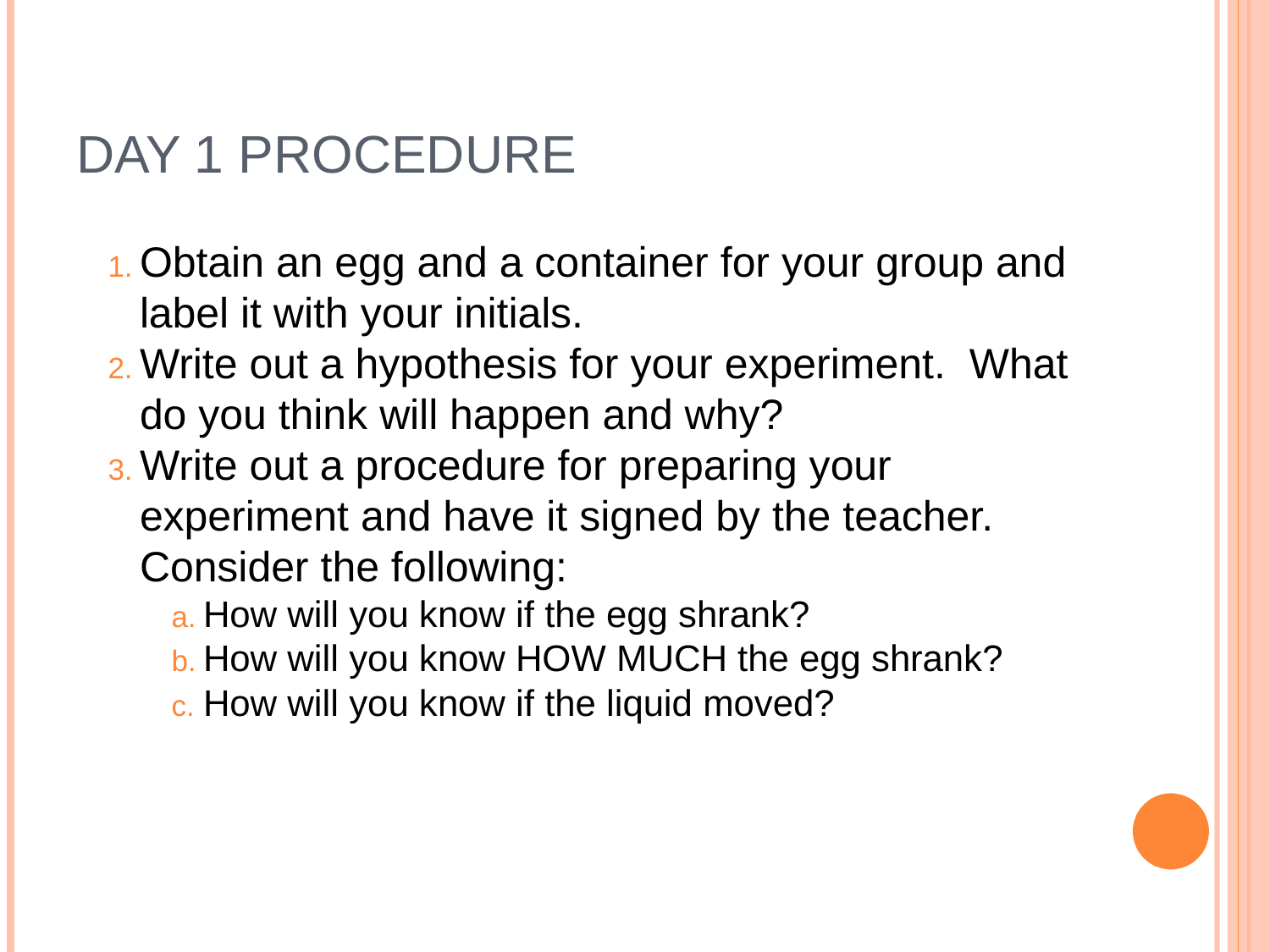

# Day 1 Procedure
Obtain an egg and a container for your group and label it with your initials.
Write out a hypothesis for your experiment.  What do you think will happen and why?
Write out a procedure for preparing your experiment and have it signed by the teacher.  Consider the following:
How will you know if the egg shrank?
How will you know HOW MUCH the egg shrank?
How will you know if the liquid moved?